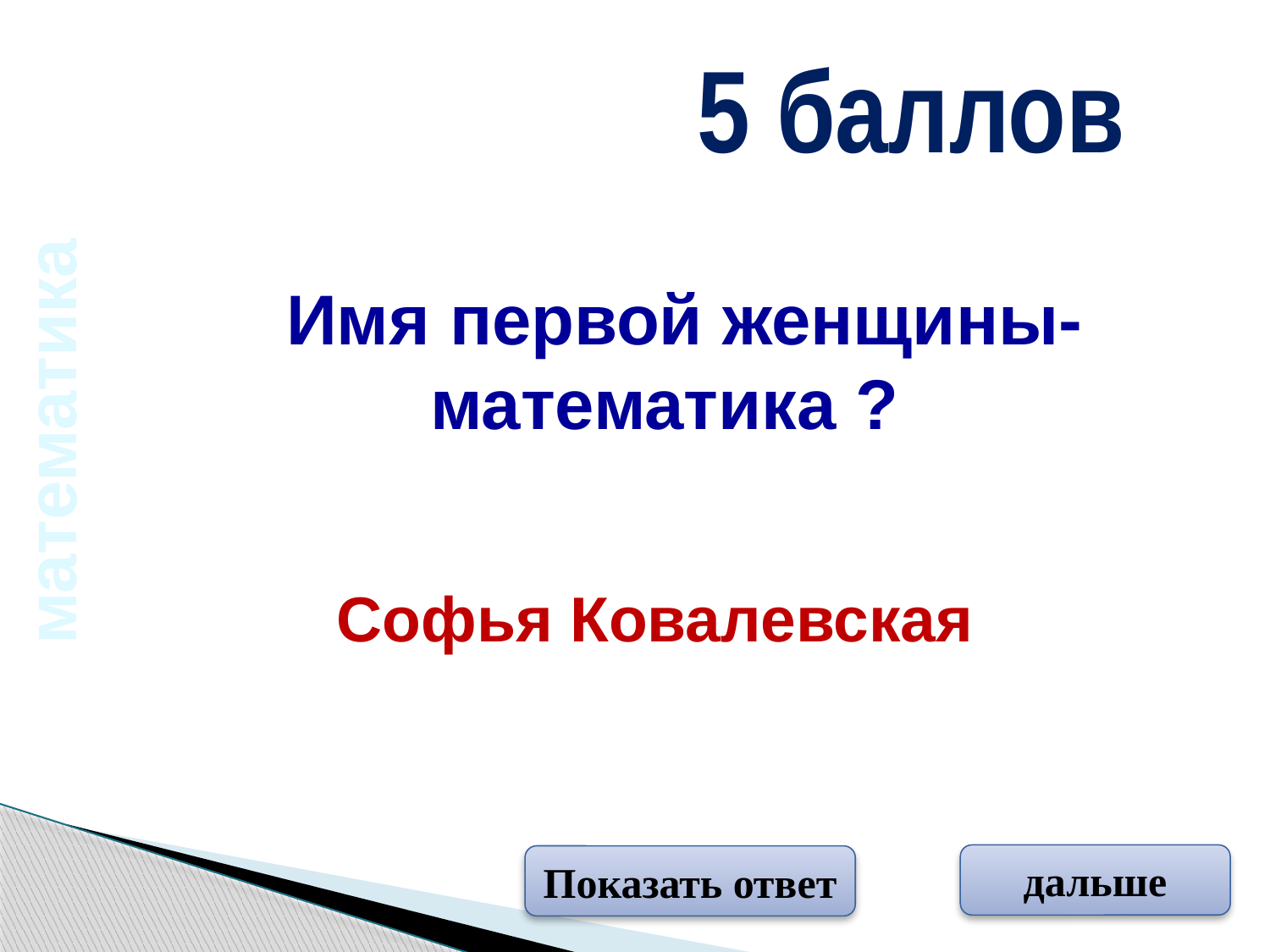

5 баллов
Имя первой женщины-математика ?
математика
Софья Ковалевская
дальше
Показать ответ